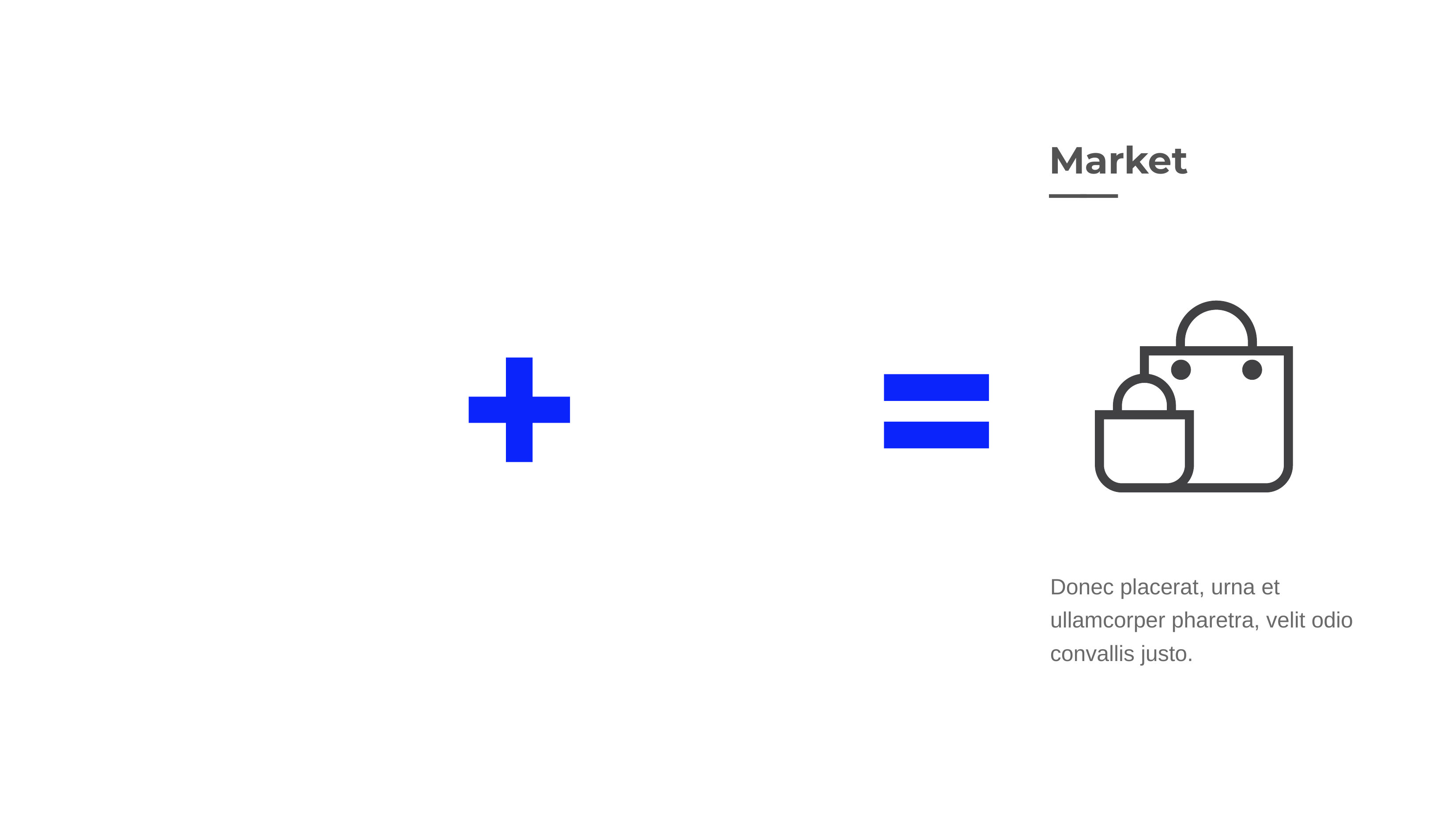

Market
——

Donec placerat, urna et ullamcorper pharetra, velit odio convallis justo.